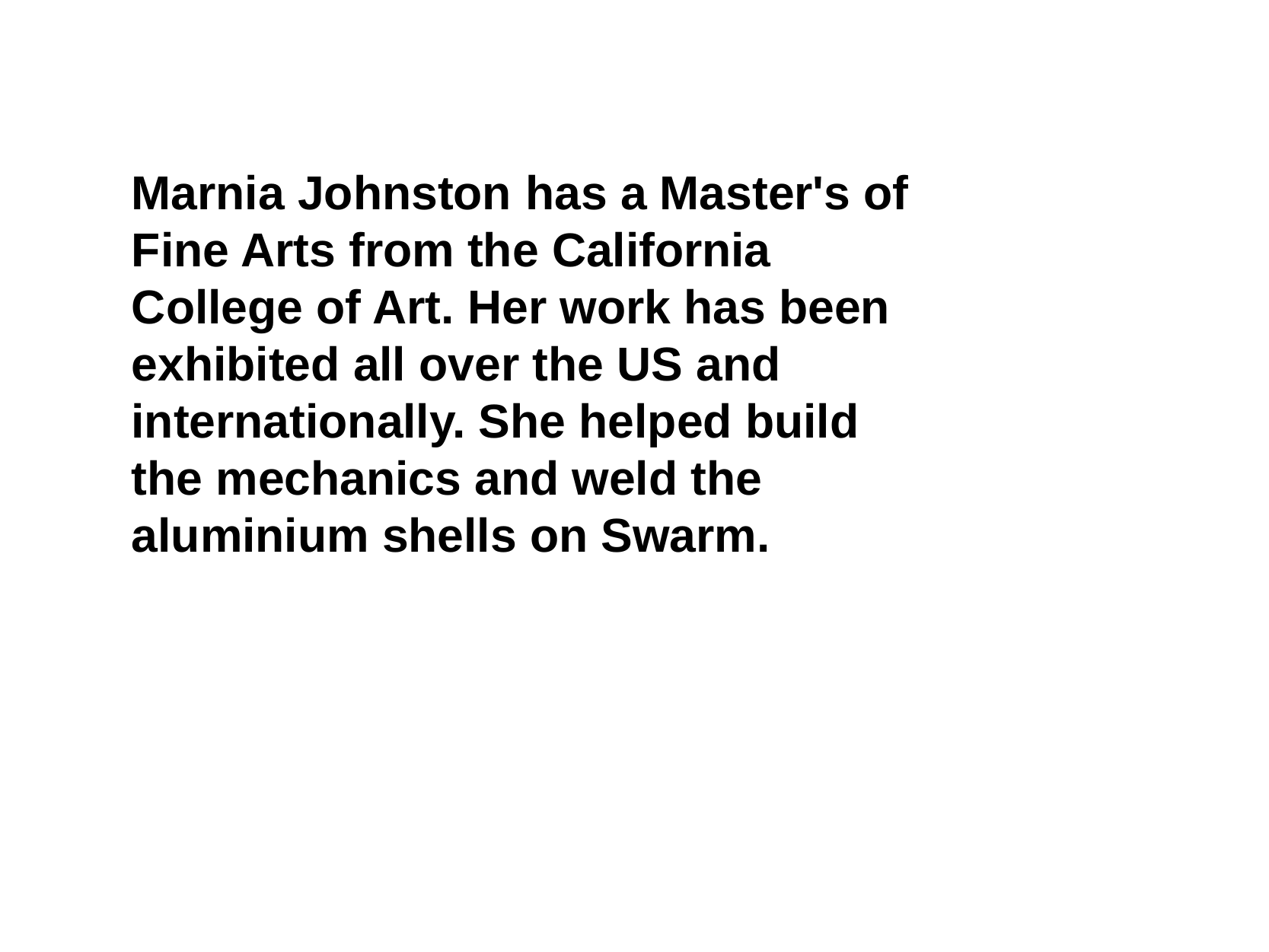

Marnia Johnston has a Master's of Fine Arts from the California College of Art. Her work has been exhibited all over the US and internationally. She helped build the mechanics and weld the aluminium shells on Swarm.